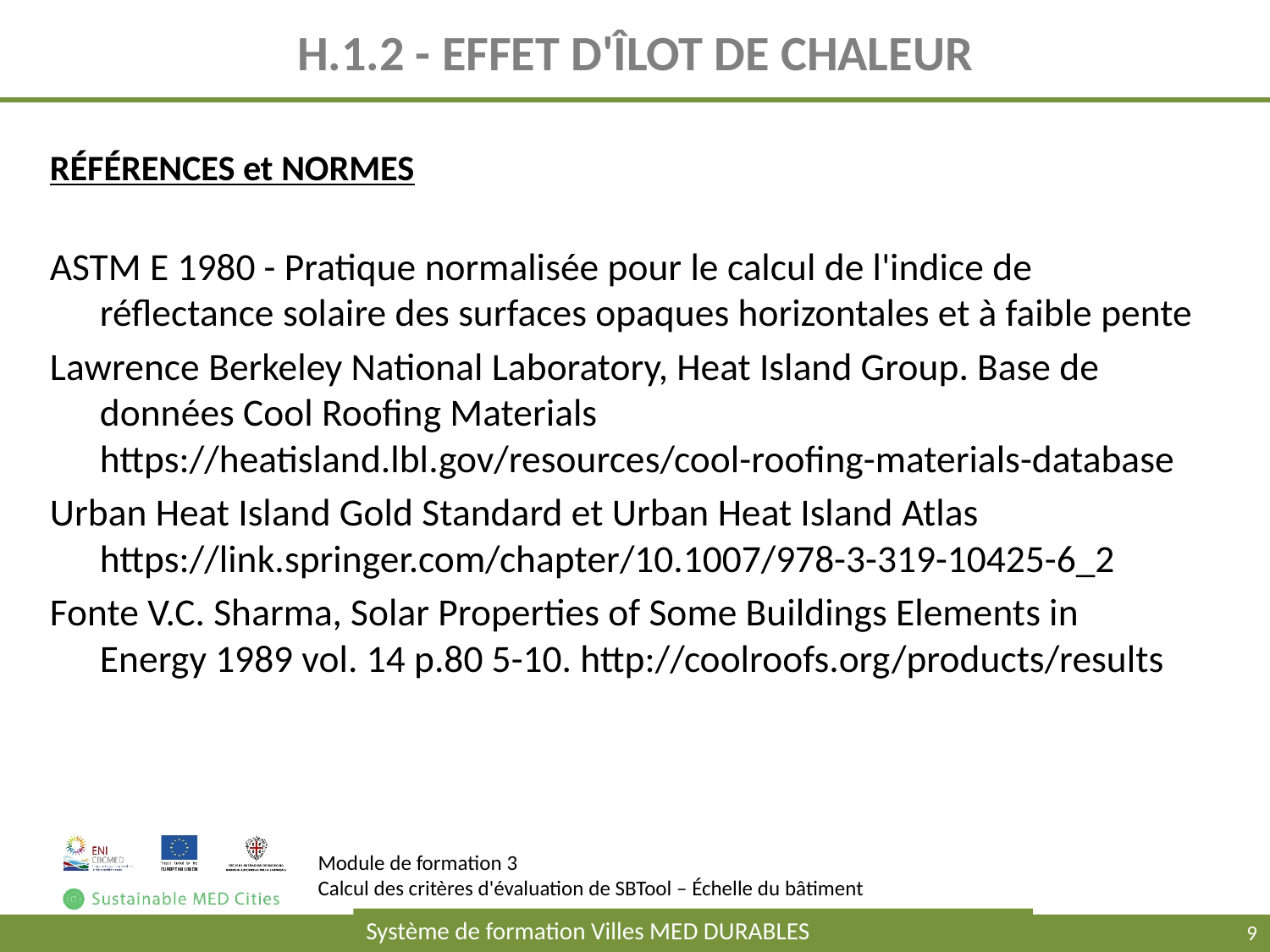

# H.1.2 - EFFET D'ÎLOT DE CHALEUR
RÉFÉRENCES et NORMES

ASTM E 1980 - Pratique normalisée pour le calcul de l'indice de réflectance solaire des surfaces opaques horizontales et à faible pente
Lawrence Berkeley National Laboratory, Heat Island Group. Base de données Cool Roofing Materials https://heatisland.lbl.gov/resources/cool-roofing-materials-database
Urban Heat Island Gold Standard et Urban Heat Island Atlas https://link.springer.com/chapter/10.1007/978-3-319-10425-6_2
Fonte V.C. Sharma, Solar Properties of Some Buildings Elements in Energy 1989 vol. 14 p.80 5-10. http://coolroofs.org/products/results

Module de formation 3
Calcul des critères d'évaluation de SBTool – Échelle du bâtiment
Système de formation Villes MED DURABLES
9